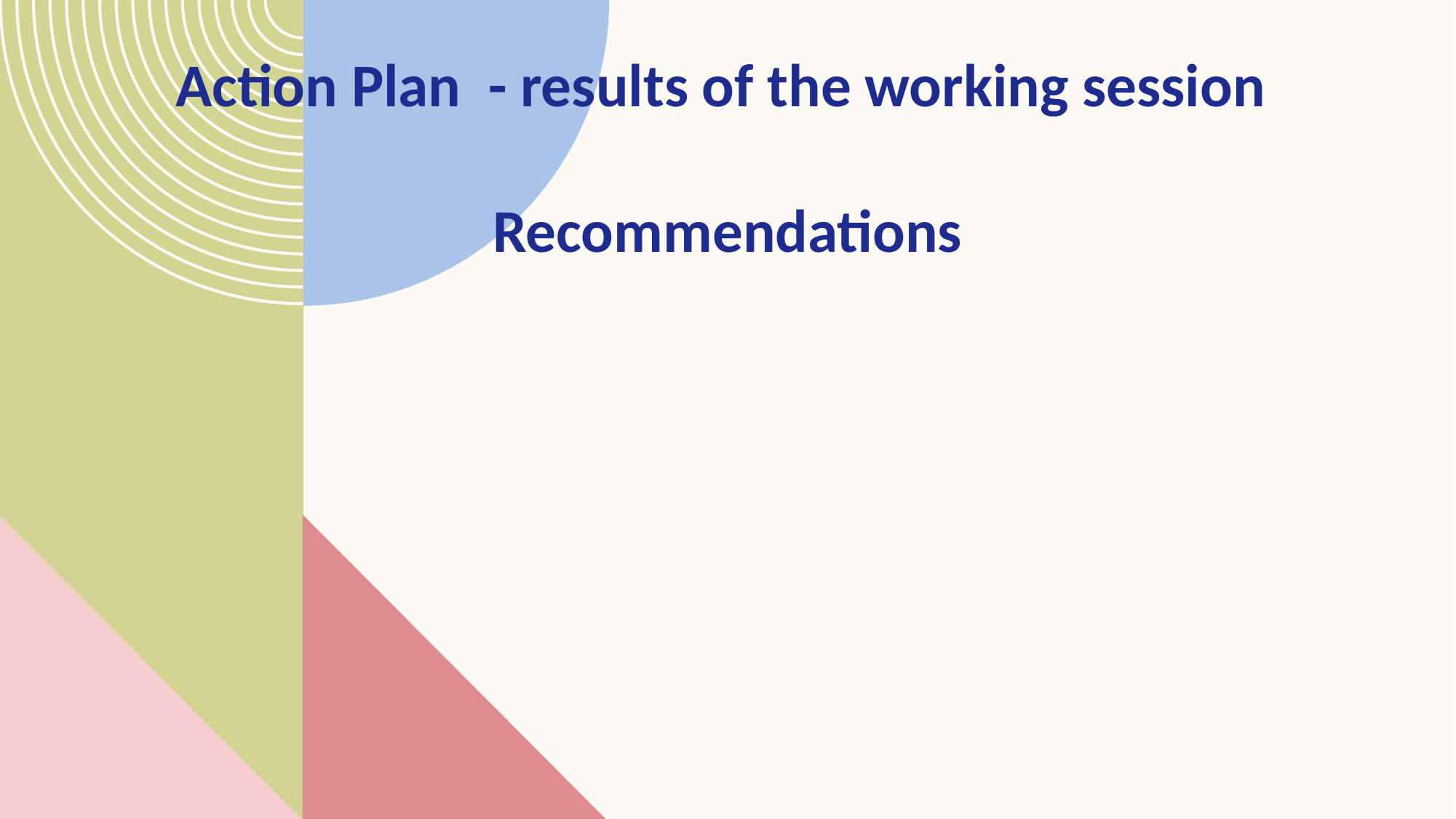

# Action Plan  - results of the working session Recommendations